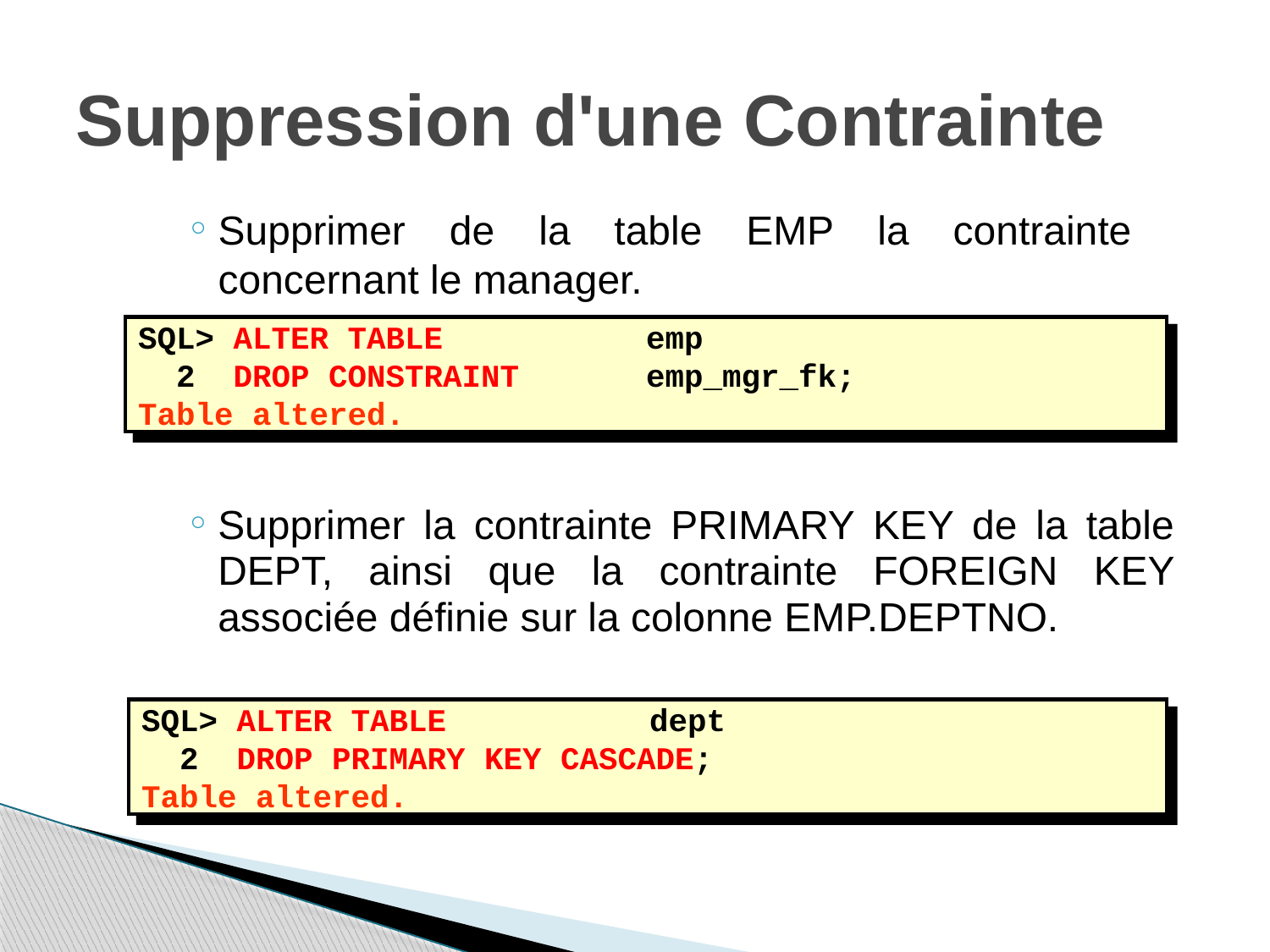

# Suppression d'une Contrainte
Supprimer de la table EMP la contrainte concernant le manager.
SQL> ALTER TABLE		emp
  2  DROP CONSTRAINT	emp_mgr_fk;
Table altered.

Supprimer la contrainte PRIMARY KEY de la table DEPT, ainsi que la contrainte FOREIGN KEY associée définie sur la colonne EMP.DEPTNO.
SQL> ALTER TABLE		dept
  2  DROP PRIMARY KEY CASCADE;
Table altered.